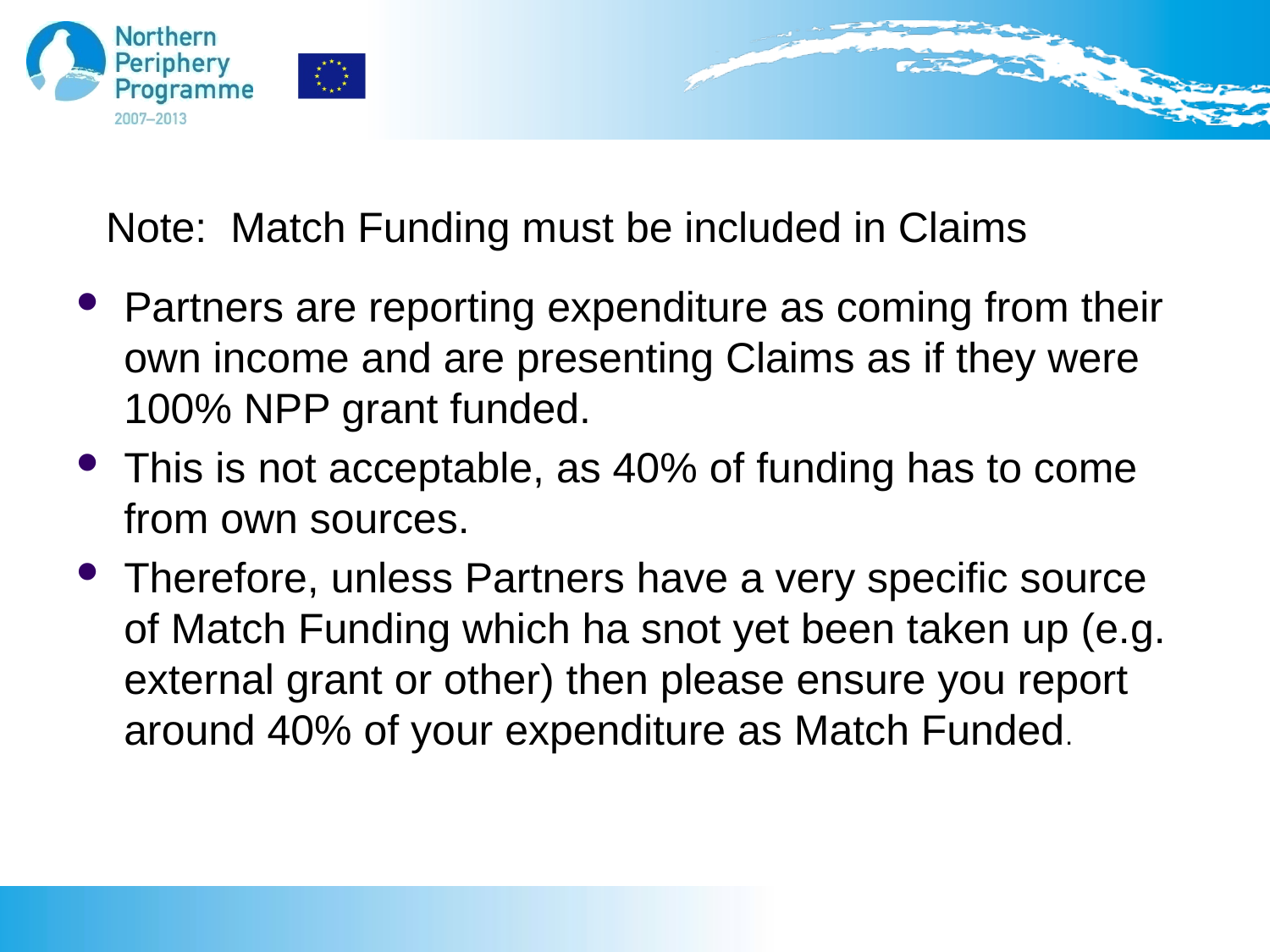

# Note:  Match Funding must be included in Claims
Partners are reporting expenditure as coming from their own income and are presenting Claims as if they were 100% NPP grant funded.
This is not acceptable, as 40% of funding has to come from own sources.
Therefore, unless Partners have a very specific source of Match Funding which ha snot yet been taken up (e.g. external grant or other) then please ensure you report around 40% of your expenditure as Match Funded.